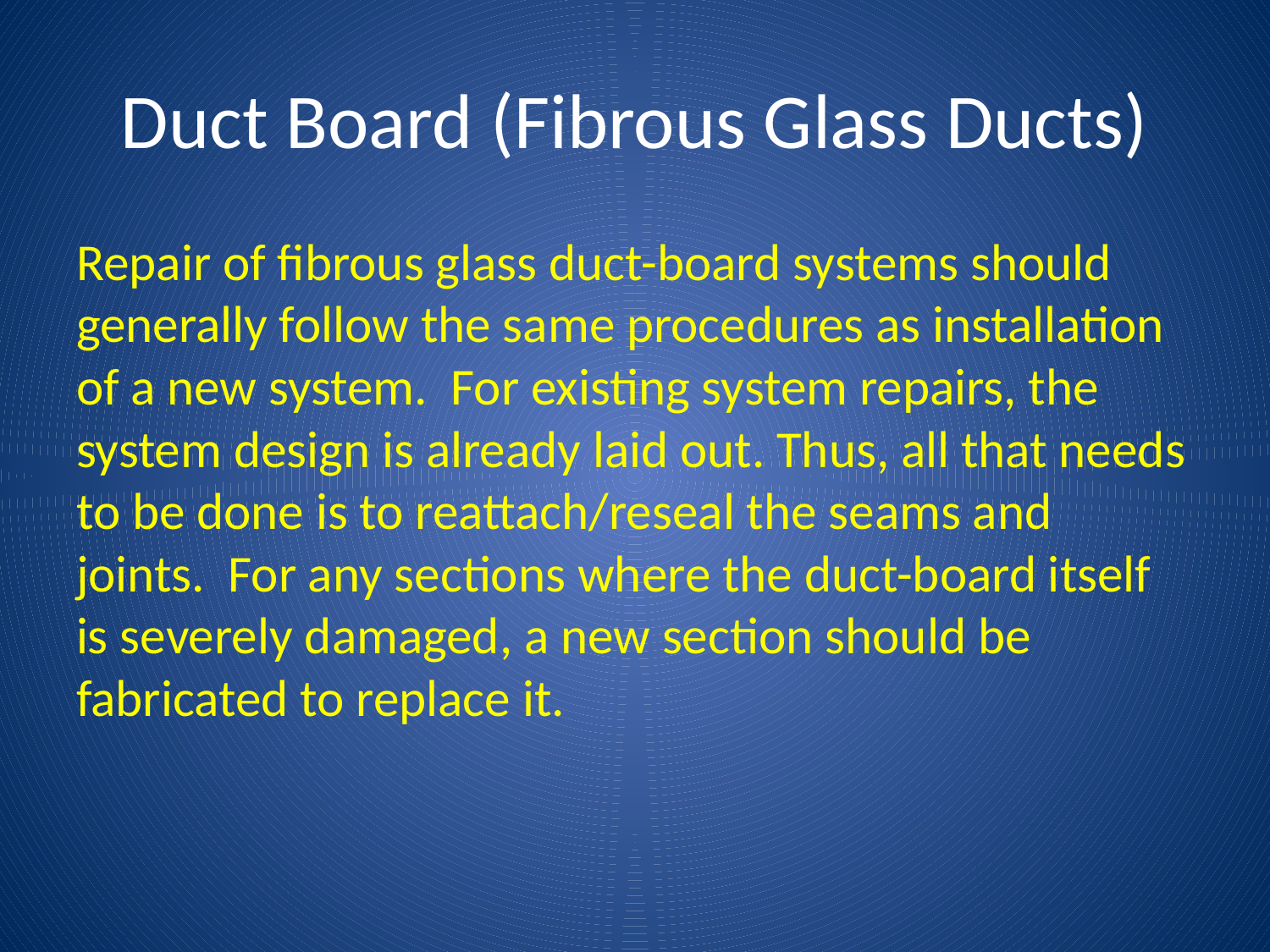

# Duct Board (Fibrous Glass Ducts)
Repair of fibrous glass duct-board systems should generally follow the same procedures as installation of a new system.  For existing system repairs, the system design is already laid out. Thus, all that needs to be done is to reattach/reseal the seams and joints.  For any sections where the duct-board itself is severely damaged, a new section should be fabricated to replace it.